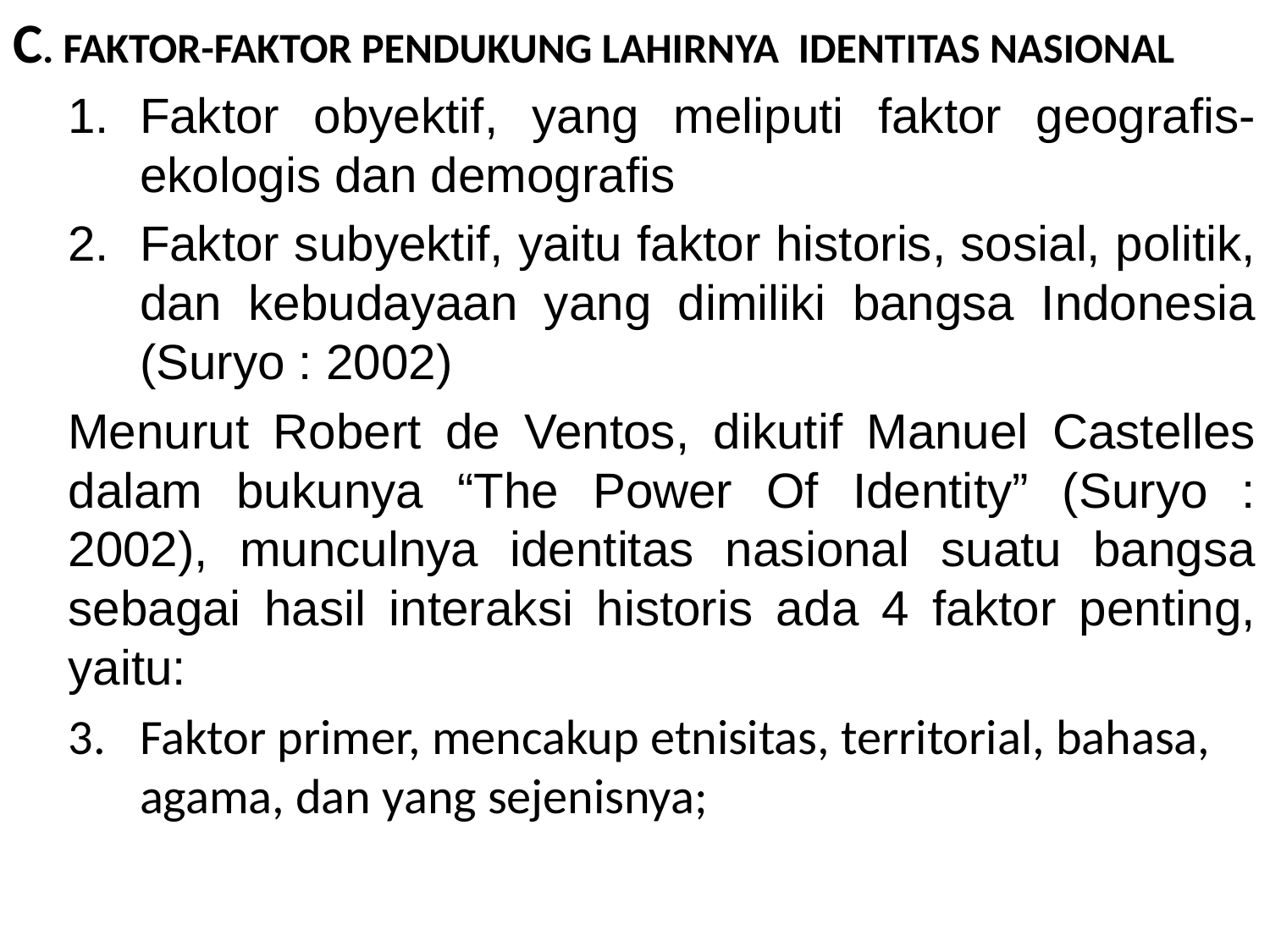

C. FAKTOR-FAKTOR PENDUKUNG LAHIRNYA  IDENTITAS NASIONAL
Faktor obyektif, yang meliputi faktor geografis-ekologis dan demografis
Faktor subyektif, yaitu faktor historis, sosial, politik, dan kebudayaan yang dimiliki bangsa Indonesia (Suryo : 2002)
Menurut Robert de Ventos, dikutif Manuel Castelles dalam bukunya “The Power Of Identity” (Suryo : 2002), munculnya identitas nasional suatu bangsa sebagai hasil interaksi historis ada 4 faktor penting, yaitu:
Faktor primer, mencakup etnisitas, territorial, bahasa, agama, dan yang sejenisnya;